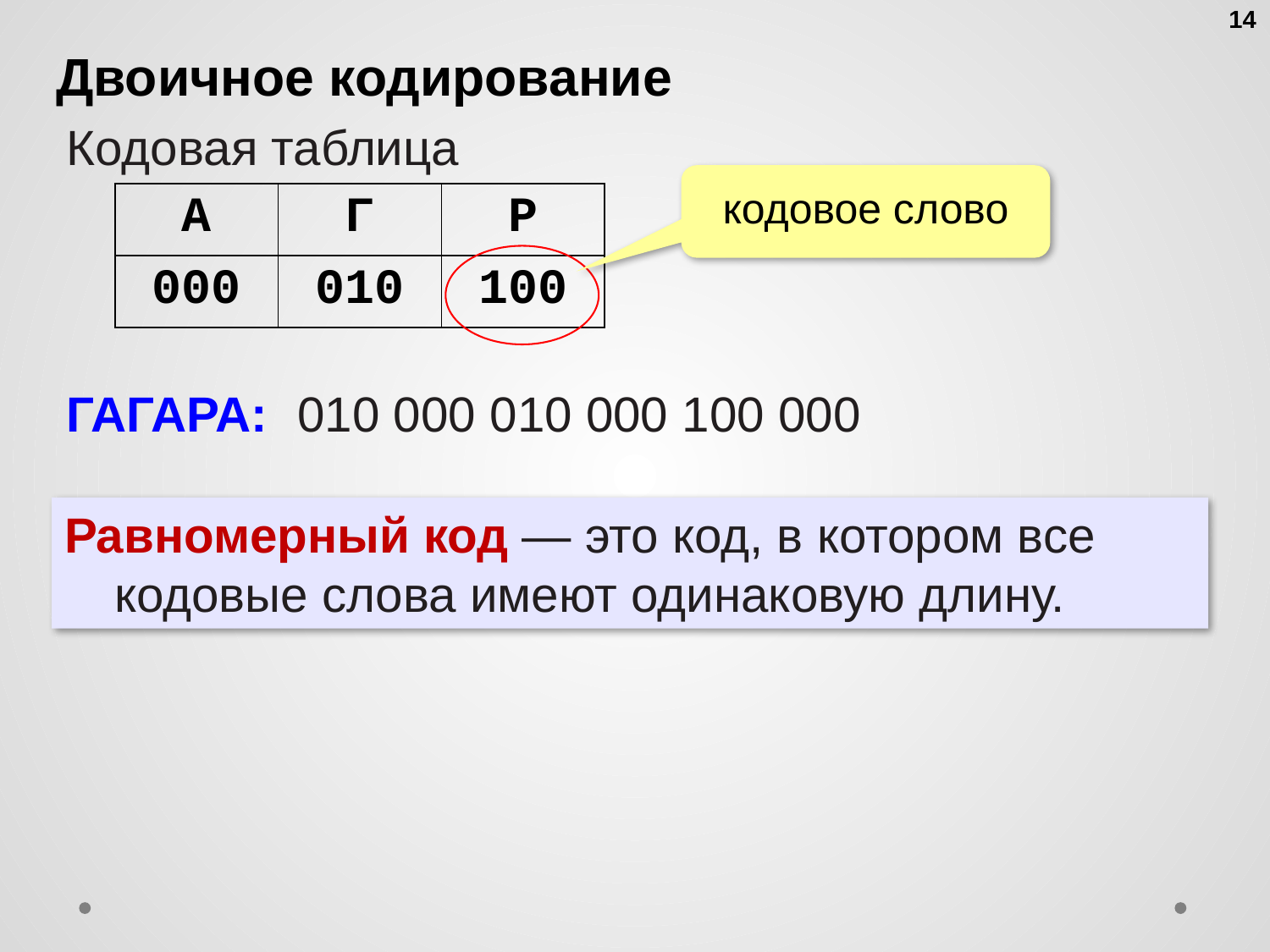

14
Двоичное кодирование
Кодовая таблица
кодовое слово

| А | Г | Р |
| --- | --- | --- |
| 000 | 010 | 100 |
ГАГАРА:
010 000 010 000 100 000
Равномерный код — это код, в котором все кодовые слова имеют одинаковую длину.